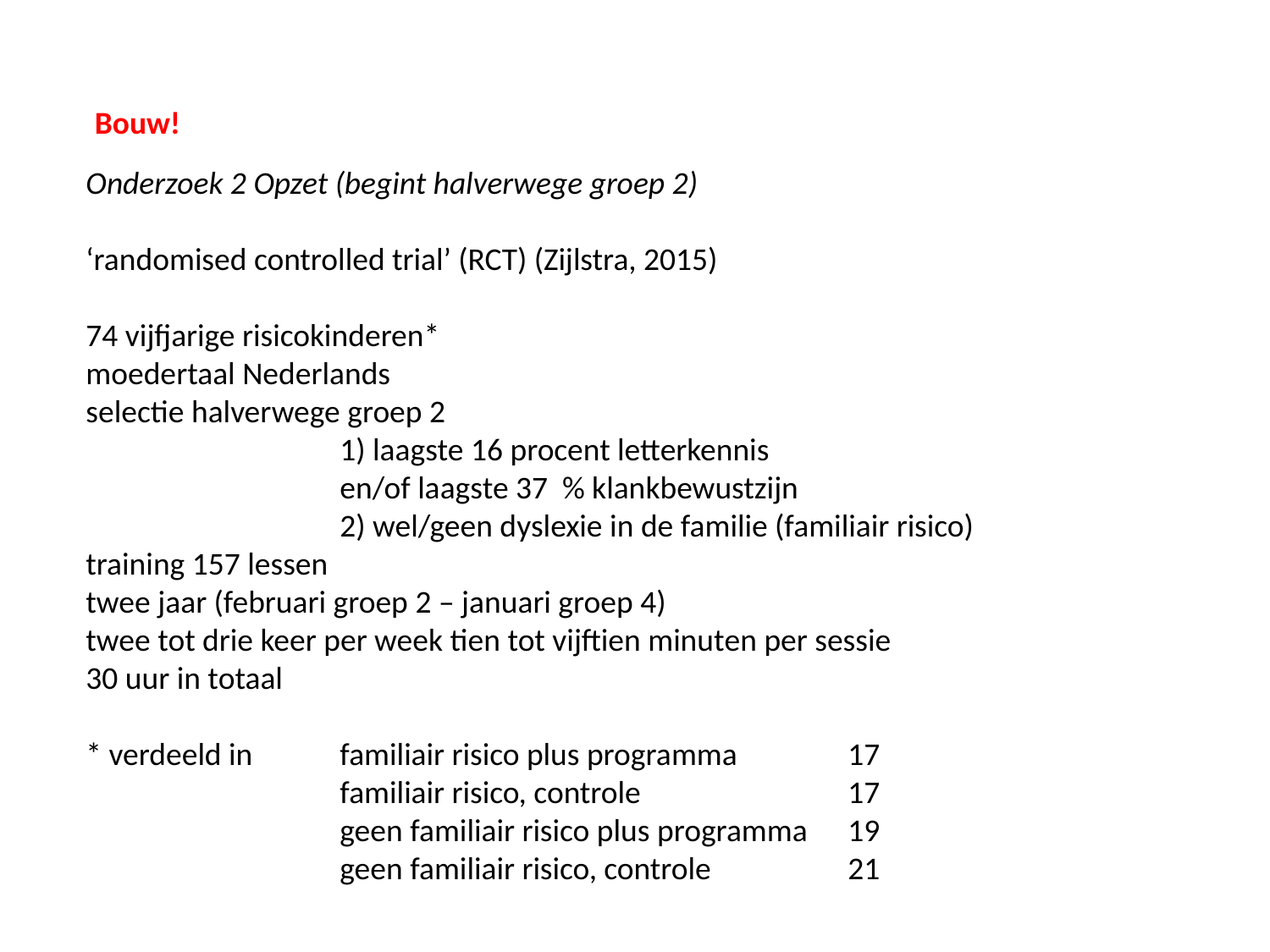

Bouw!
Onderzoek 2 Opzet (begint halverwege groep 2)

‘randomised controlled trial’ (RCT) (Zijlstra, 2015)

74 vijfjarige risicokinderen*
moedertaal Nederlands
selectie halverwege groep 2
		1) laagste 16 procent letterkennis
		en/of laagste 37  % klankbewustzijn
		2) wel/geen dyslexie in de familie (familiair risico)
training 157 lessen
twee jaar (februari groep 2 – januari groep 4)
twee tot drie keer per week tien tot vijftien minuten per sessie
30 uur in totaal

* verdeeld in	familiair risico plus programma	17
		familiair risico, controle		17
		geen familiair risico plus programma	19
		geen familiair risico, controle		21